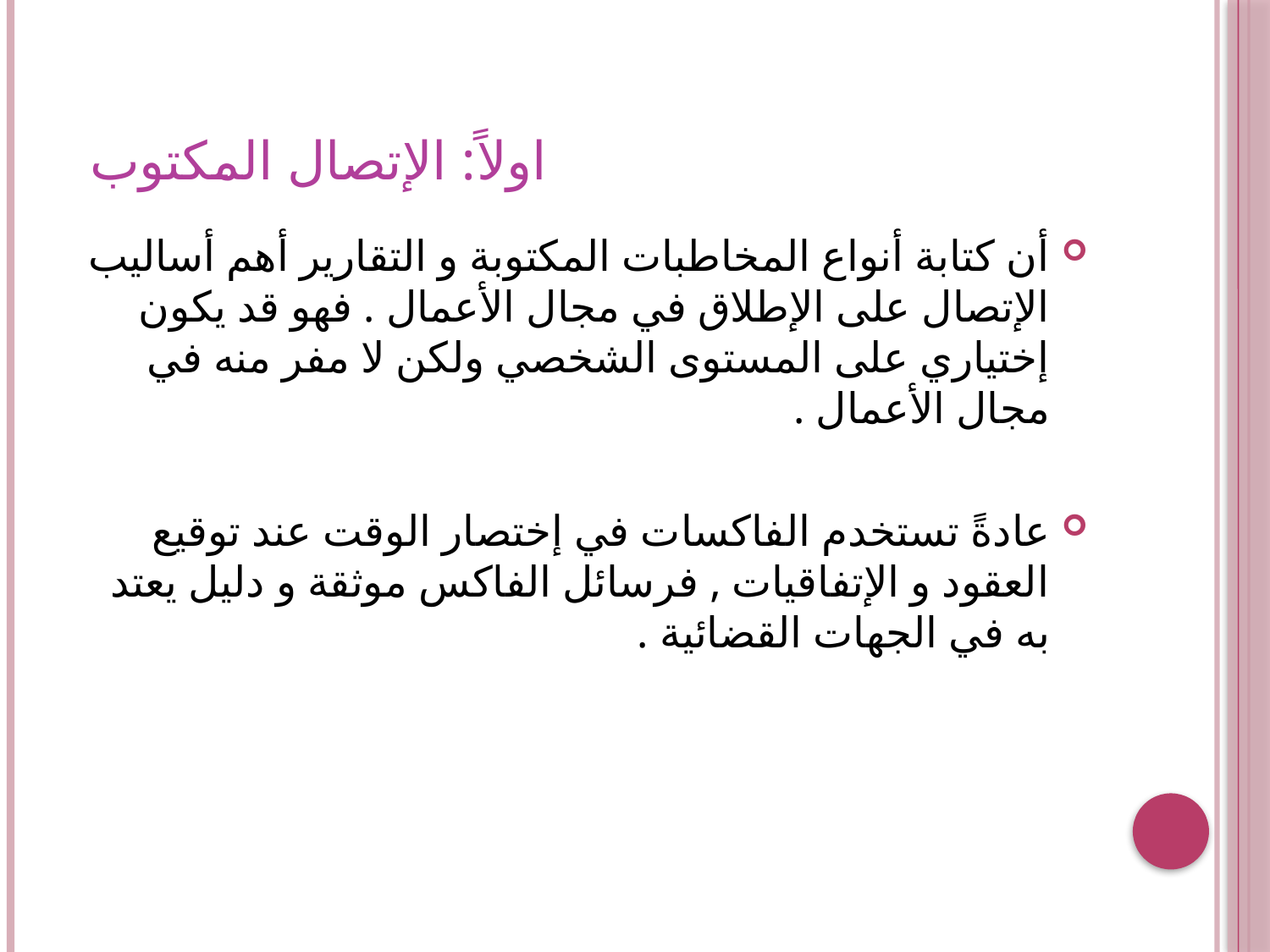

# اولاً: الإتصال المكتوب
أن كتابة أنواع المخاطبات المكتوبة و التقارير أهم أساليب الإتصال على الإطلاق في مجال الأعمال . فهو قد يكون إختياري على المستوى الشخصي ولكن لا مفر منه في مجال الأعمال .

عادةً تستخدم الفاكسات في إختصار الوقت عند توقيع العقود و الإتفاقيات , فرسائل الفاكس موثقة و دليل يعتد به في الجهات القضائية .